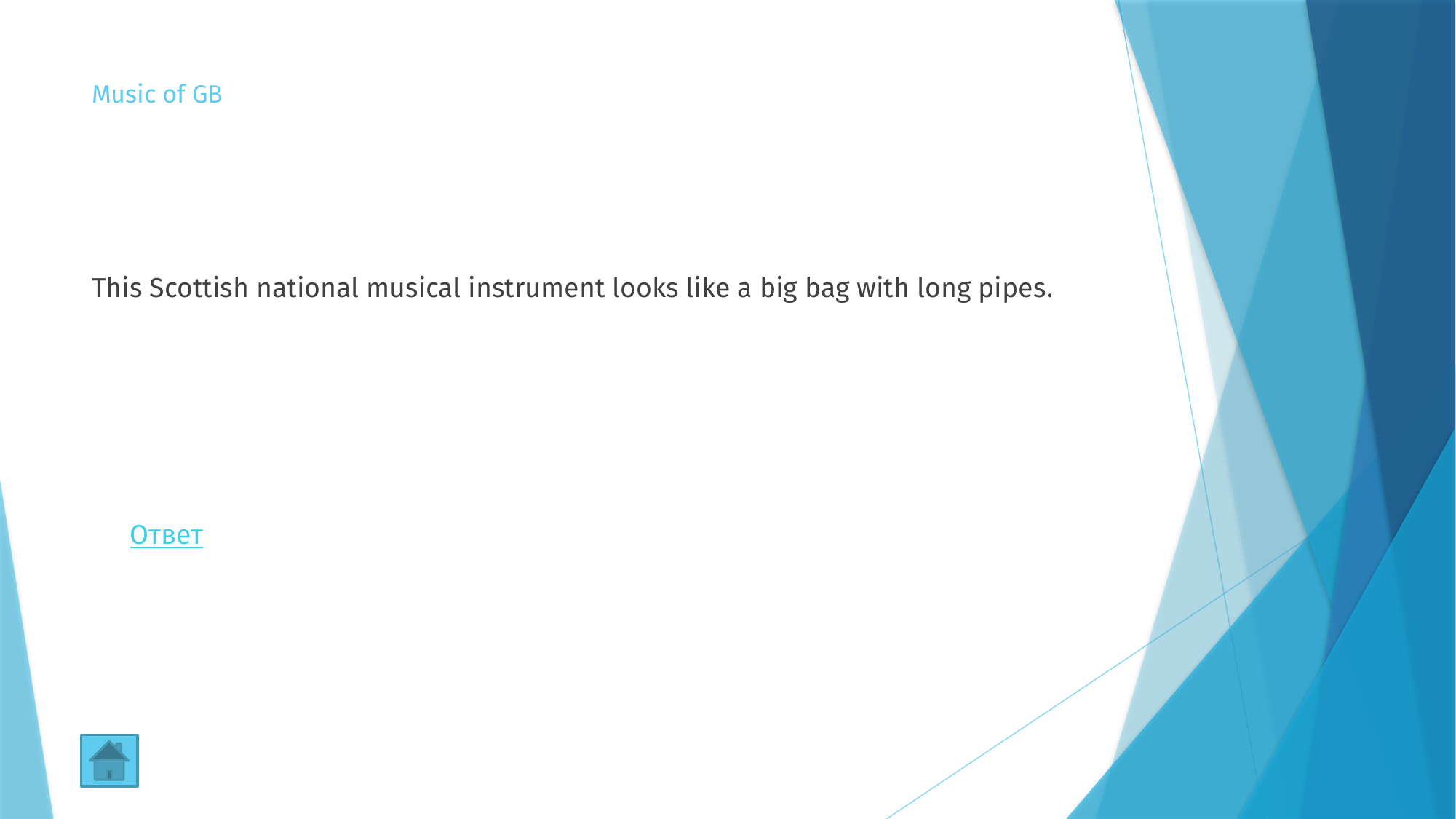

# Music of GB
This Scottish national musical instrument looks like a big bag with long pipes.
Ответ